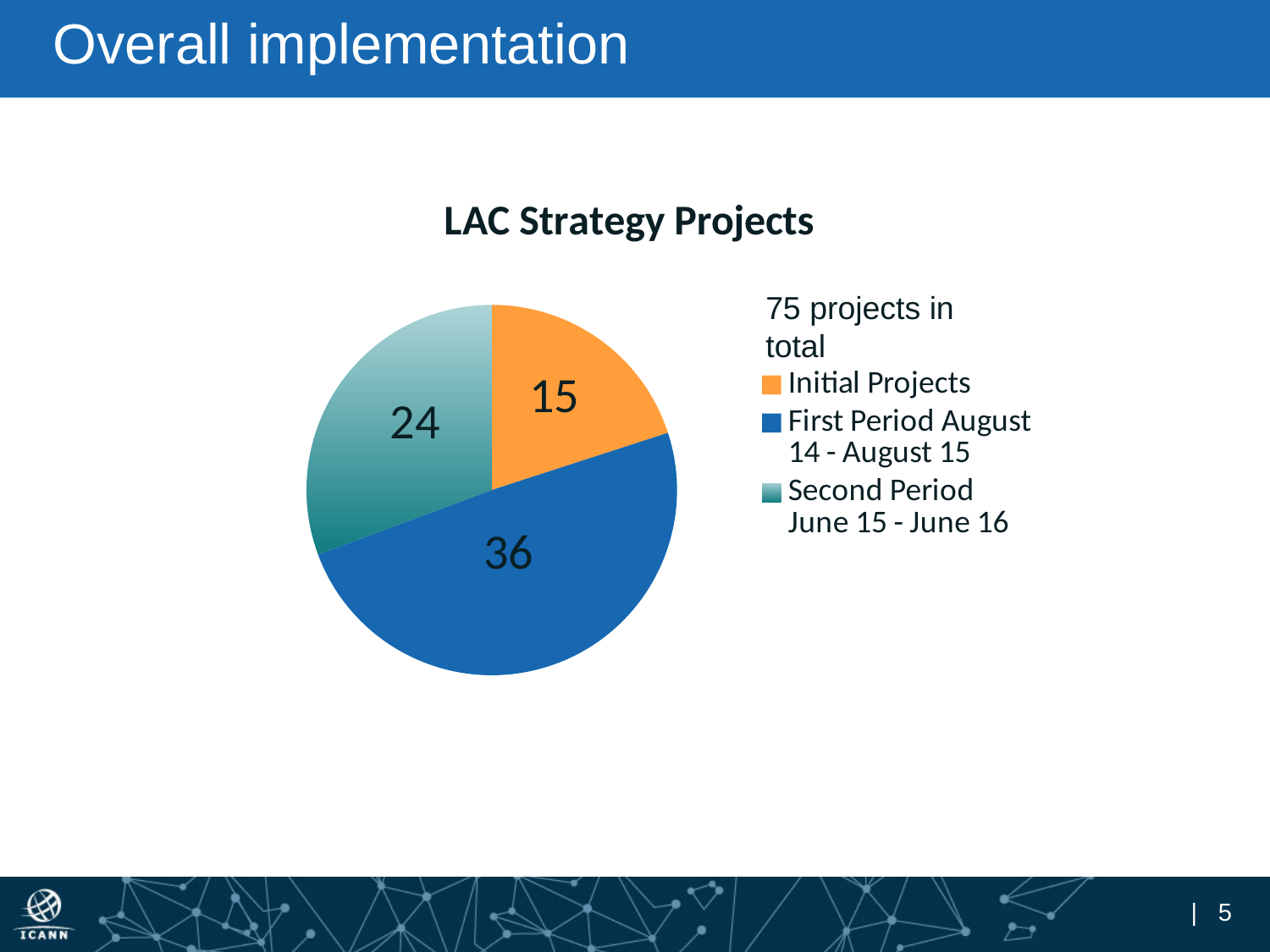

# Overall implementation

### Chart:

| Category | LAC Strategy Projects | Column1 |
|---|---|---|
| Initial Projects  | 15.0 | None |
| First Period August 14 - August 15 | 37.0 | None |
| Second Period June 15 - June 16 | 23.0 | None |
75 projects in total